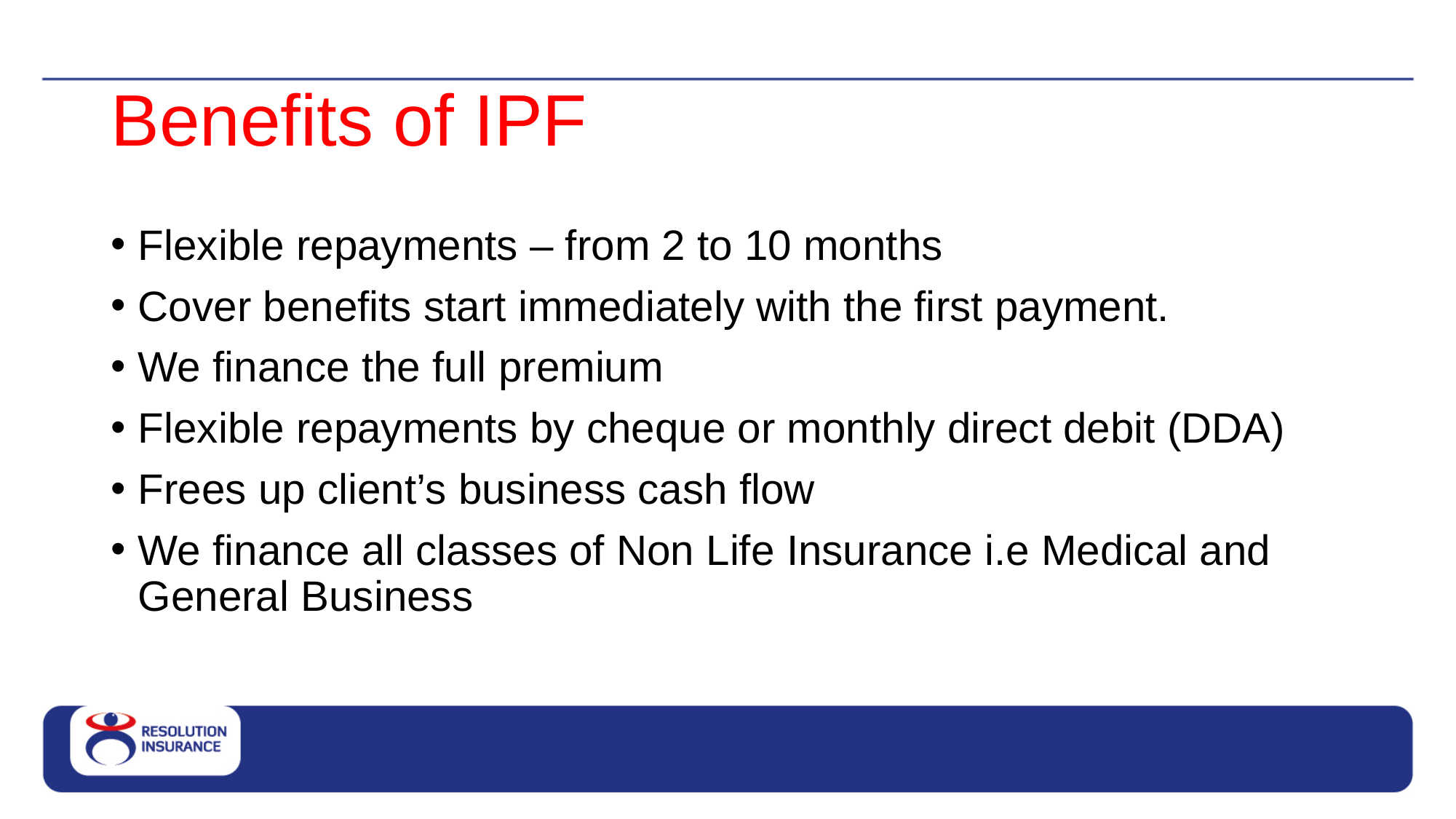

# Benefits of IPF
Flexible repayments – from 2 to 10 months
Cover benefits start immediately with the first payment.
We finance the full premium
Flexible repayments by cheque or monthly direct debit (DDA)
Frees up client’s business cash flow
We finance all classes of Non Life Insurance i.e Medical and General Business